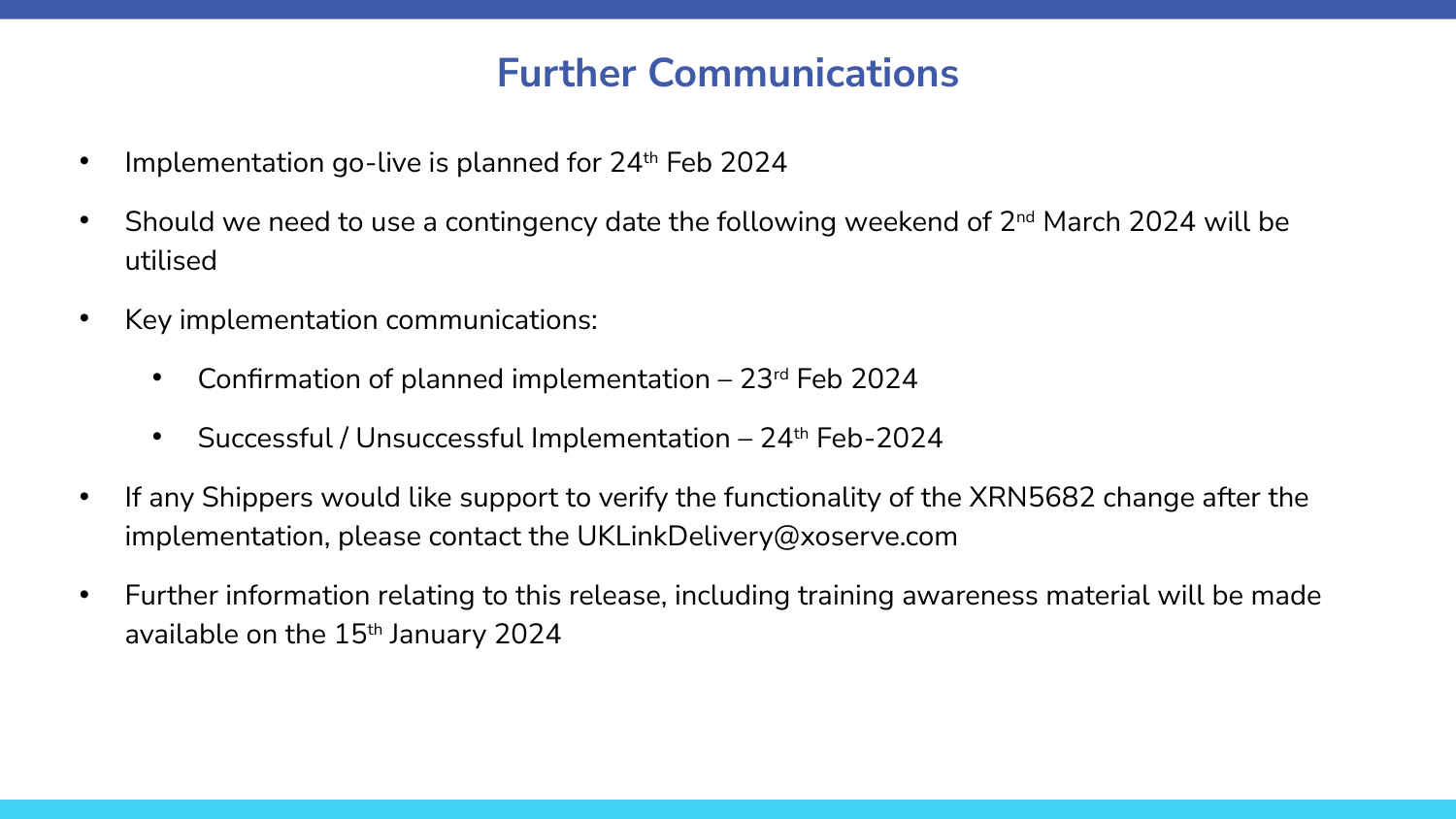

# Further Communications
Implementation go-live is planned for 24th Feb 2024
Should we need to use a contingency date the following weekend of 2nd March 2024 will be utilised
Key implementation communications:
Confirmation of planned implementation – 23rd Feb 2024
Successful / Unsuccessful Implementation – 24th Feb-2024
If any Shippers would like support to verify the functionality of the XRN5682 change after the implementation, please contact the UKLinkDelivery@xoserve.com
Further information relating to this release, including training awareness material will be made available on the 15th January 2024